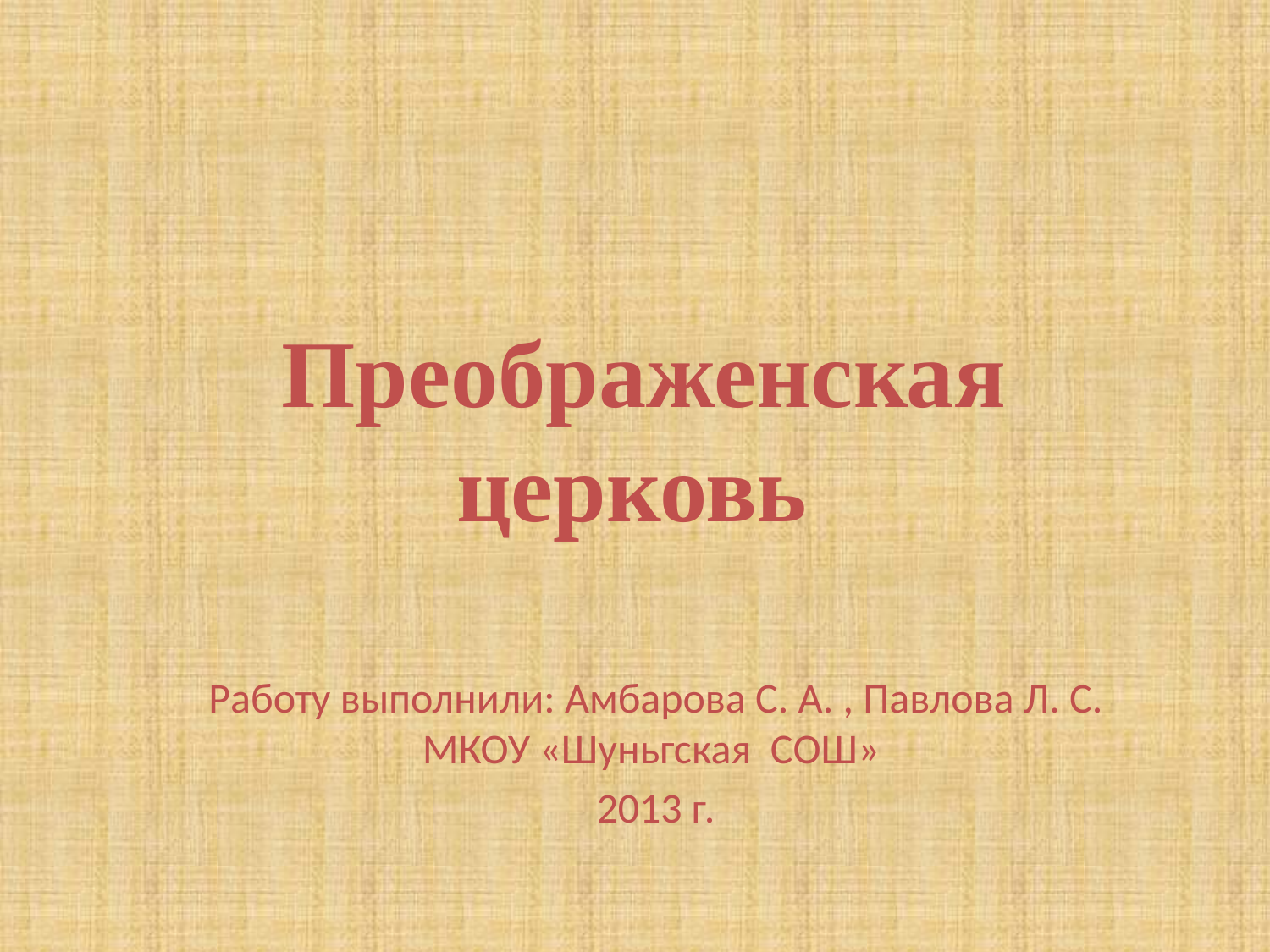

# Преображенская церковь
Работу выполнили: Амбарова С. А. , Павлова Л. С. МКОУ «Шуньгская  СОШ»
2013 г.